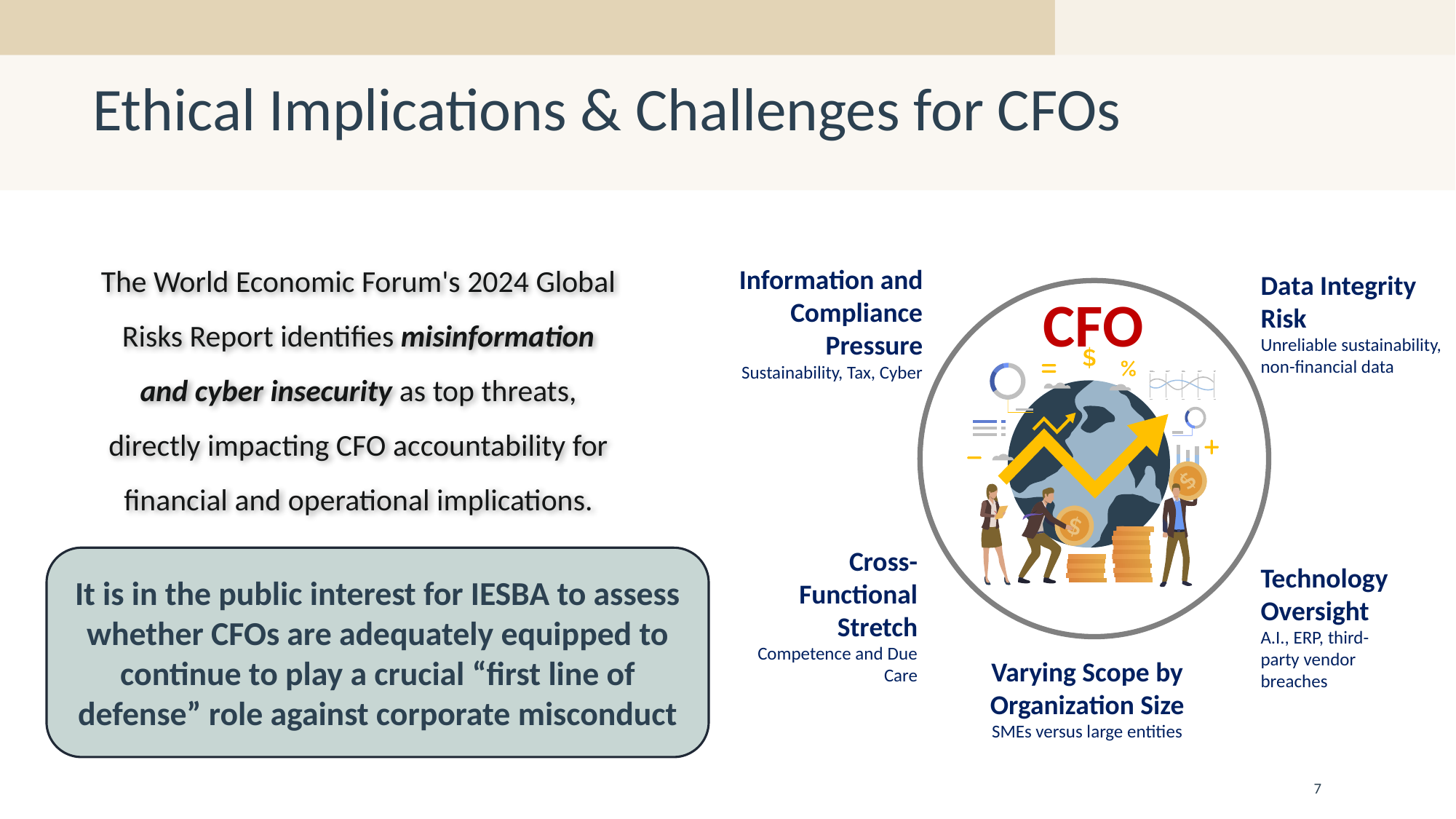

# Ethical Implications & Challenges for CFOs
The World Economic Forum's 2024 Global Risks Report identifies misinformation and cyber insecurity as top threats, directly impacting CFO accountability for financial and operational implications.
Information and Compliance Pressure
Sustainability, Tax, Cyber
Data Integrity Risk
Unreliable sustainability, non-financial data

Cross-Functional Stretch
Competence and Due Care
Technology Oversight
A.I., ERP, third-party vendor breaches
CFO
It is in the public interest for IESBA to assess whether CFOs are adequately equipped to continue to play a crucial “first line of defense” role against corporate misconduct
Varying Scope by Organization Size
SMEs versus large entities

7